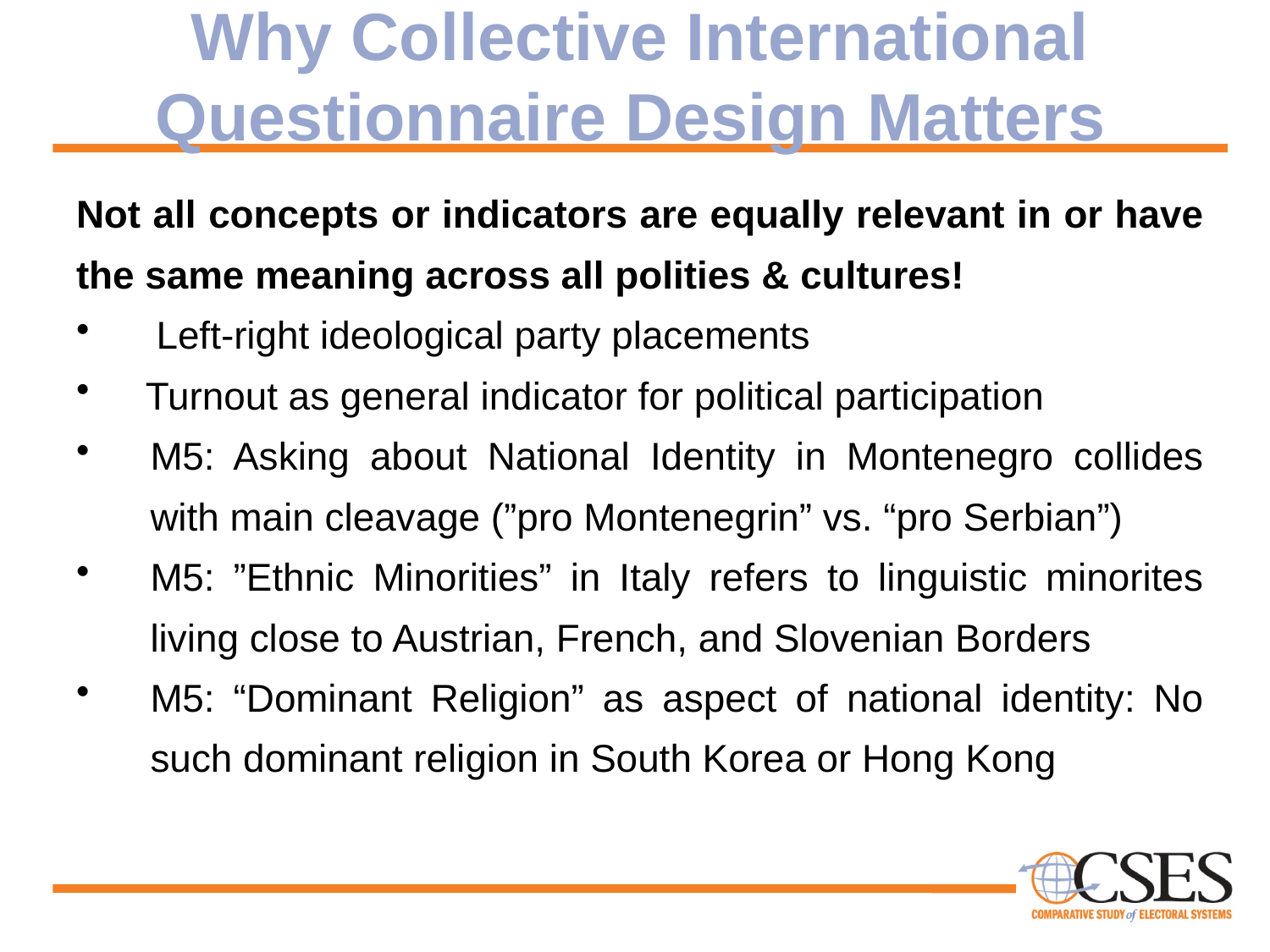

# Why Collective International Questionnaire Design Matters
Not all concepts or indicators are equally relevant in or have the same meaning across all polities & cultures!
   Left-right ideological party placements
  Turnout as general indicator for political participation
M5: Asking about National Identity in Montenegro collides with main cleavage (”pro Montenegrin” vs. “pro Serbian”)
M5: ”Ethnic Minorities” in Italy refers to linguistic minorites living close to Austrian, French, and Slovenian Borders
M5: “Dominant Religion” as aspect of national identity: No such dominant religion in South Korea or Hong Kong